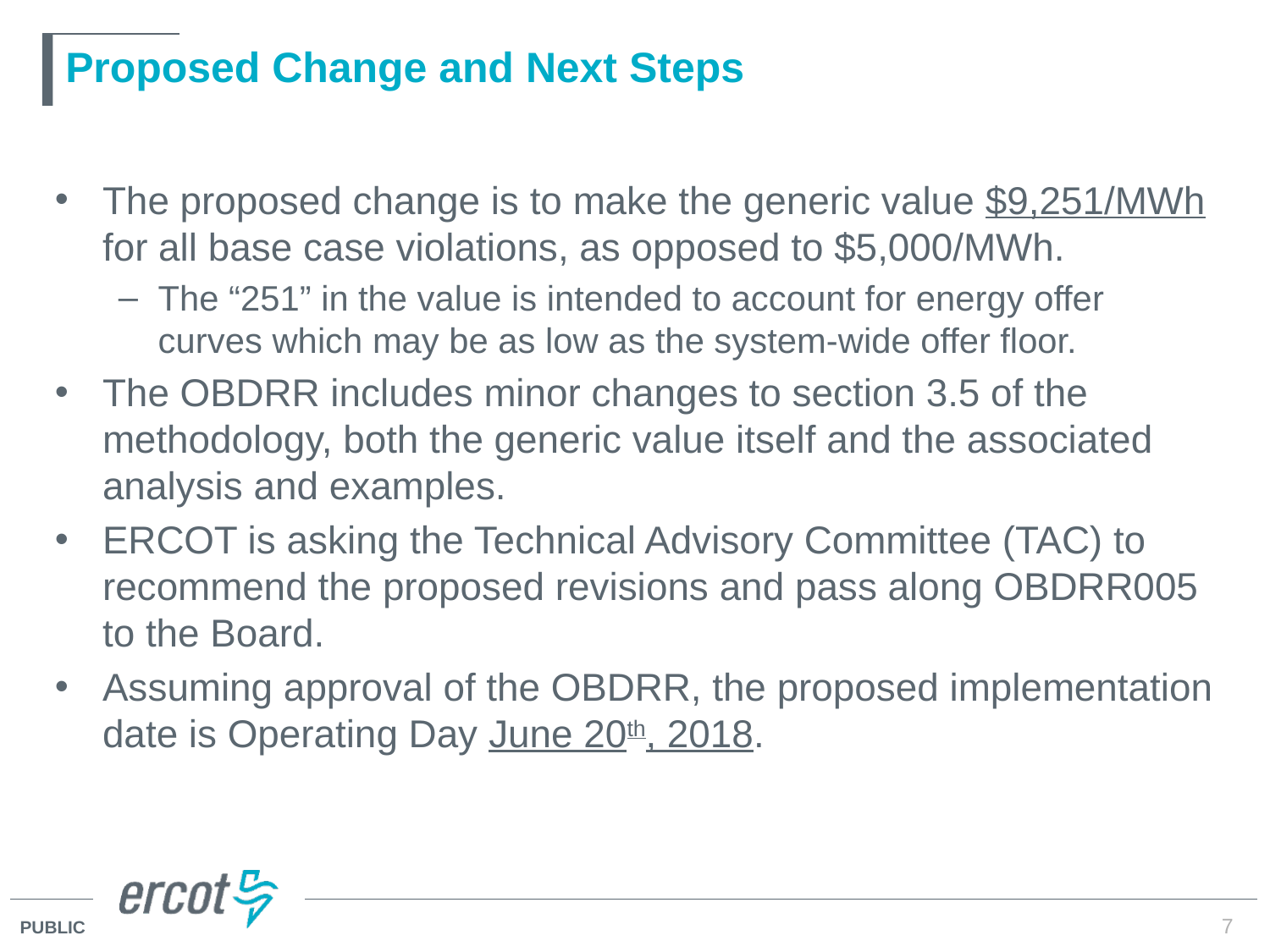

# Proposed Change and Next Steps
The proposed change is to make the generic value $9,251/MWh for all base case violations, as opposed to $5,000/MWh.
The “251” in the value is intended to account for energy offer curves which may be as low as the system-wide offer floor.
The OBDRR includes minor changes to section 3.5 of the methodology, both the generic value itself and the associated analysis and examples.
ERCOT is asking the Technical Advisory Committee (TAC) to recommend the proposed revisions and pass along OBDRR005 to the Board.
Assuming approval of the OBDRR, the proposed implementation date is Operating Day June 20th, 2018.

7